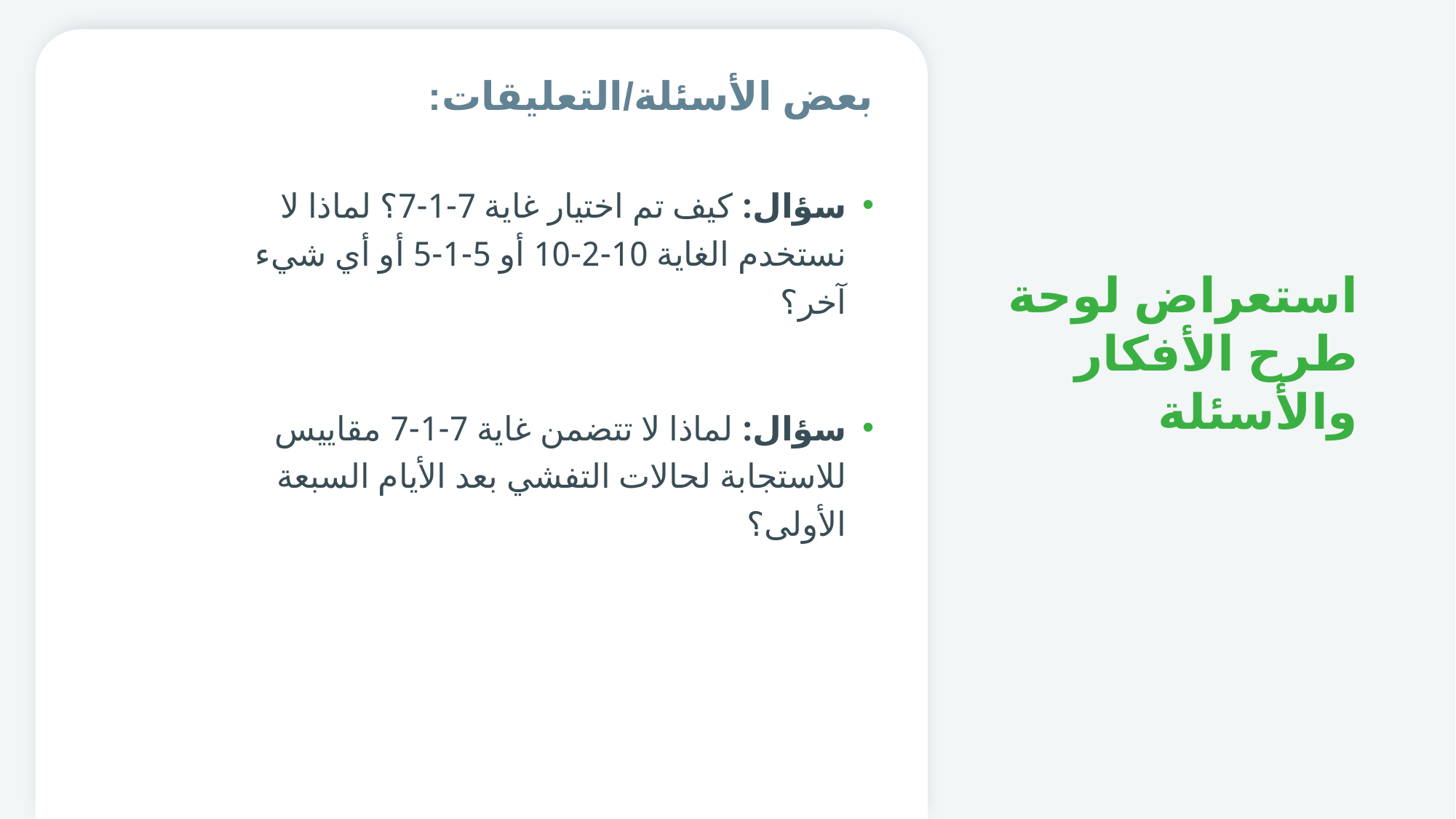

بعض الأسئلة/التعليقات:
سؤال: كيف تم اختيار غاية 7-1-7؟ لماذا لا نستخدم الغاية 10-2-10 أو 5-1-5 أو أي شيء آخر؟

سؤال: لماذا لا تتضمن غاية 7-1-7 مقاييس للاستجابة لحالات التفشي بعد الأيام السبعة الأولى؟

استعراض لوحة طرح الأفكار والأسئلة